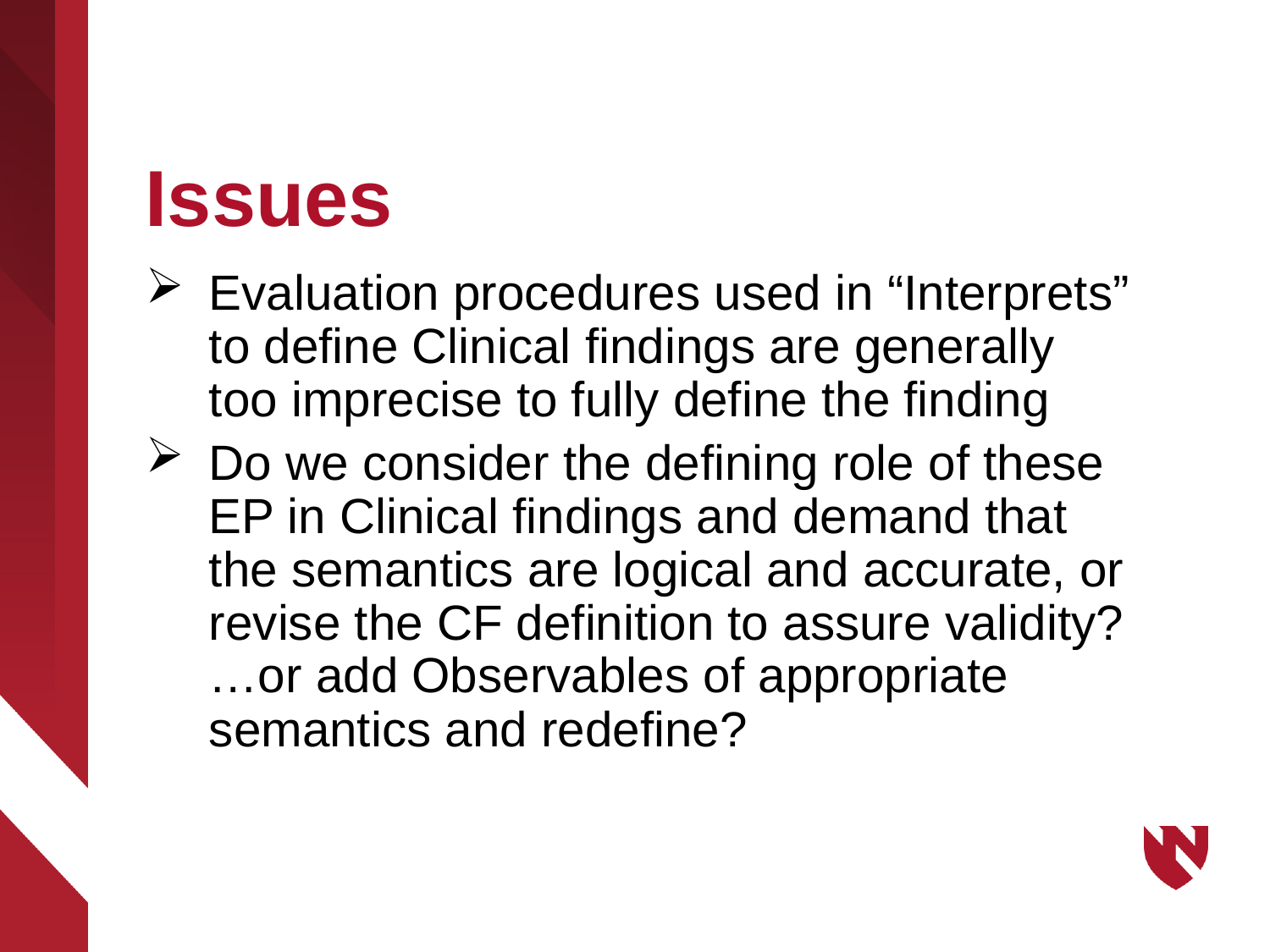

# Issues
Evaluation procedures used in “Interprets” to define Clinical findings are generally too imprecise to fully define the finding
Do we consider the defining role of these EP in Clinical findings and demand that the semantics are logical and accurate, or revise the CF definition to assure validity? …or add Observables of appropriate semantics and redefine?